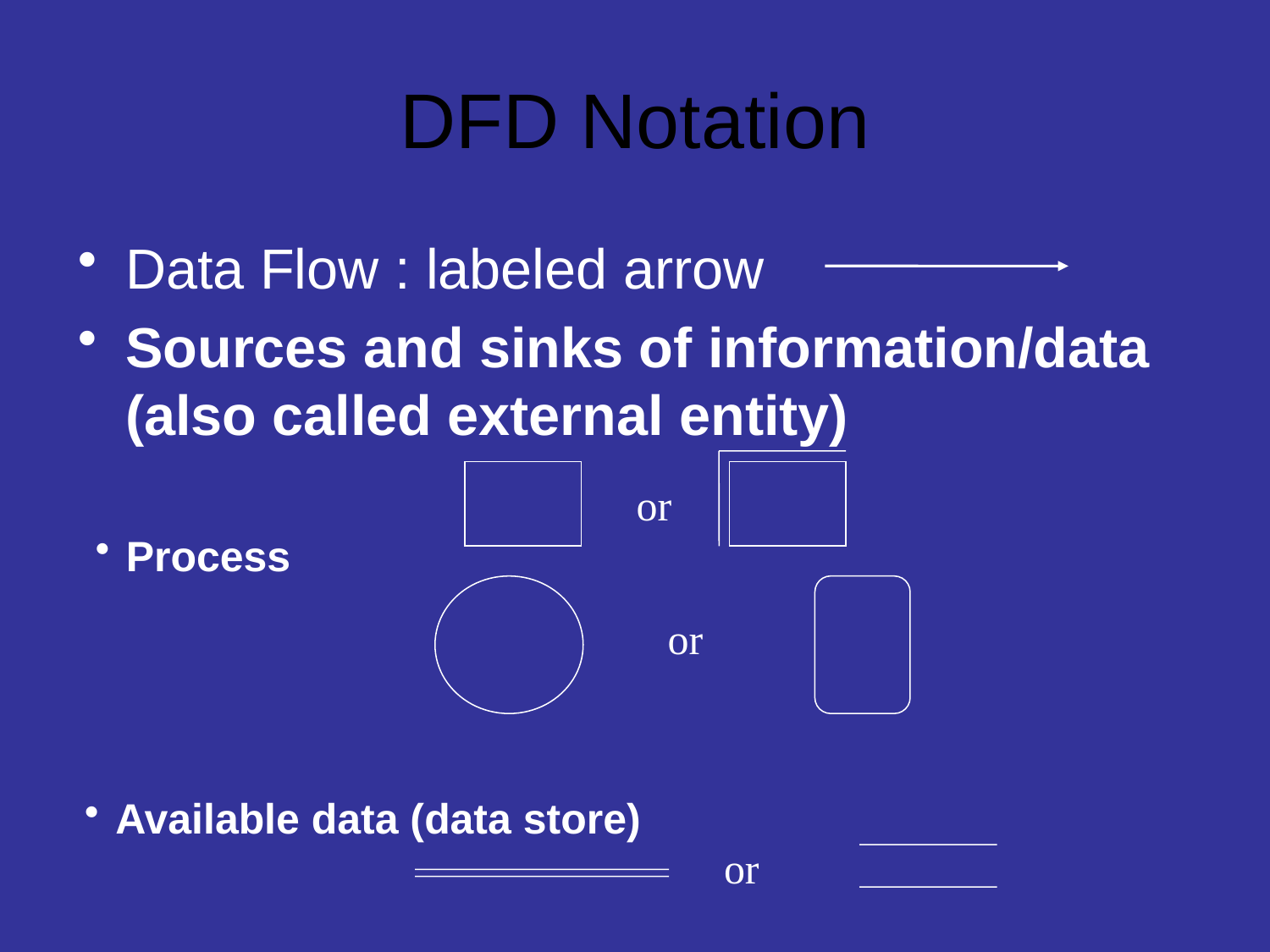

# DFD Notation
Data Flow : labeled arrow
Sources and sinks of information/data (also called external entity)

or
Process

or
Available data (data store)
or